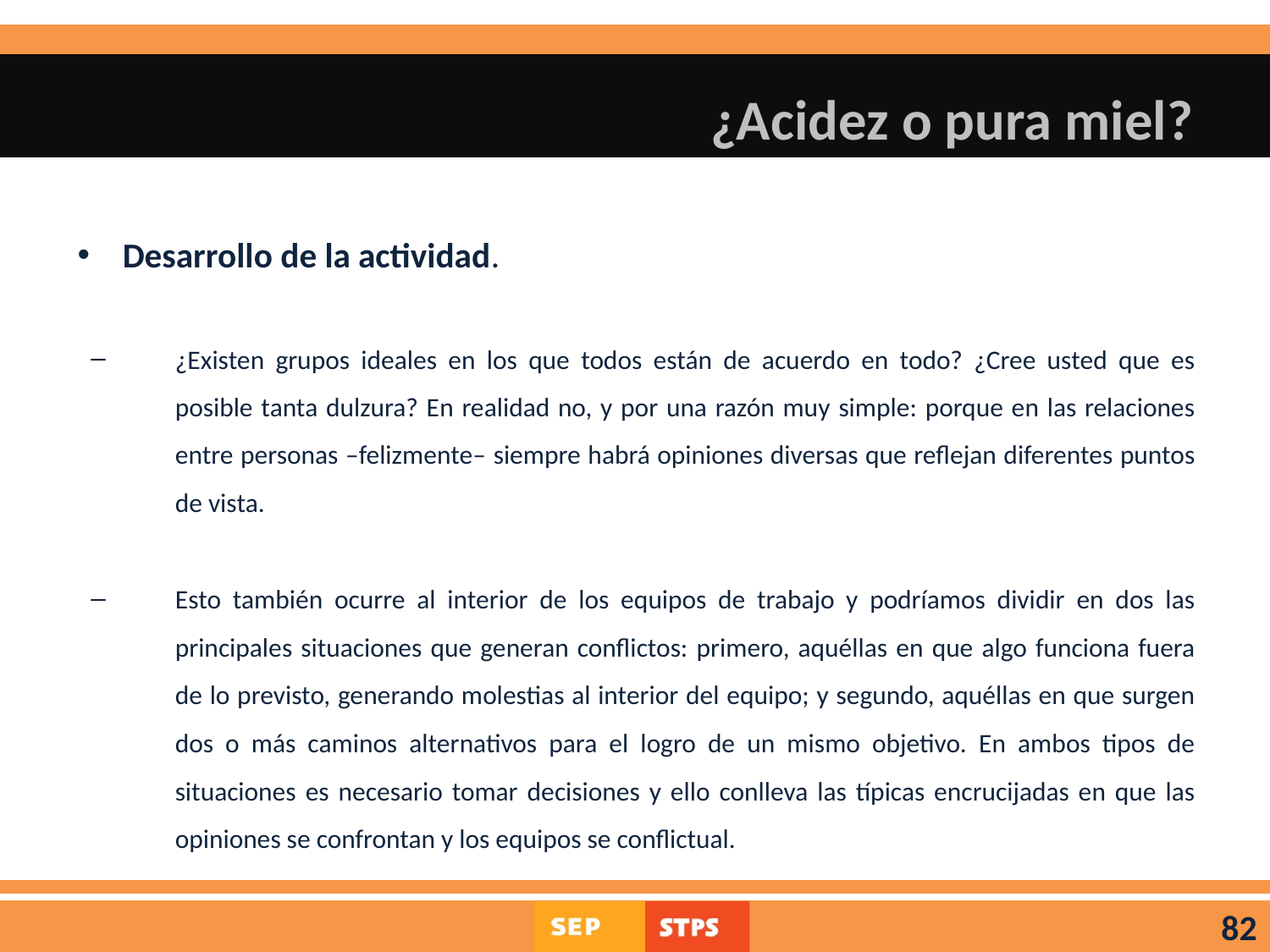

# ¿Acidez o pura miel?
Desarrollo de la actividad.

¿Existen grupos ideales en los que todos están de acuerdo en todo? ¿Cree usted que es posible tanta dulzura? En realidad no, y por una razón muy simple: porque en las relaciones entre personas –felizmente– siempre habrá opiniones diversas que reflejan diferentes puntos de vista.

Esto también ocurre al interior de los equipos de trabajo y podríamos dividir en dos las principales situaciones que generan conflictos: primero, aquéllas en que algo funciona fuera de lo previsto, generando molestias al interior del equipo; y segundo, aquéllas en que surgen dos o más caminos alternativos para el logro de un mismo objetivo. En ambos tipos de situaciones es necesario tomar decisiones y ello conlleva las típicas encrucijadas en que las opiniones se confrontan y los equipos se conflictual.

82